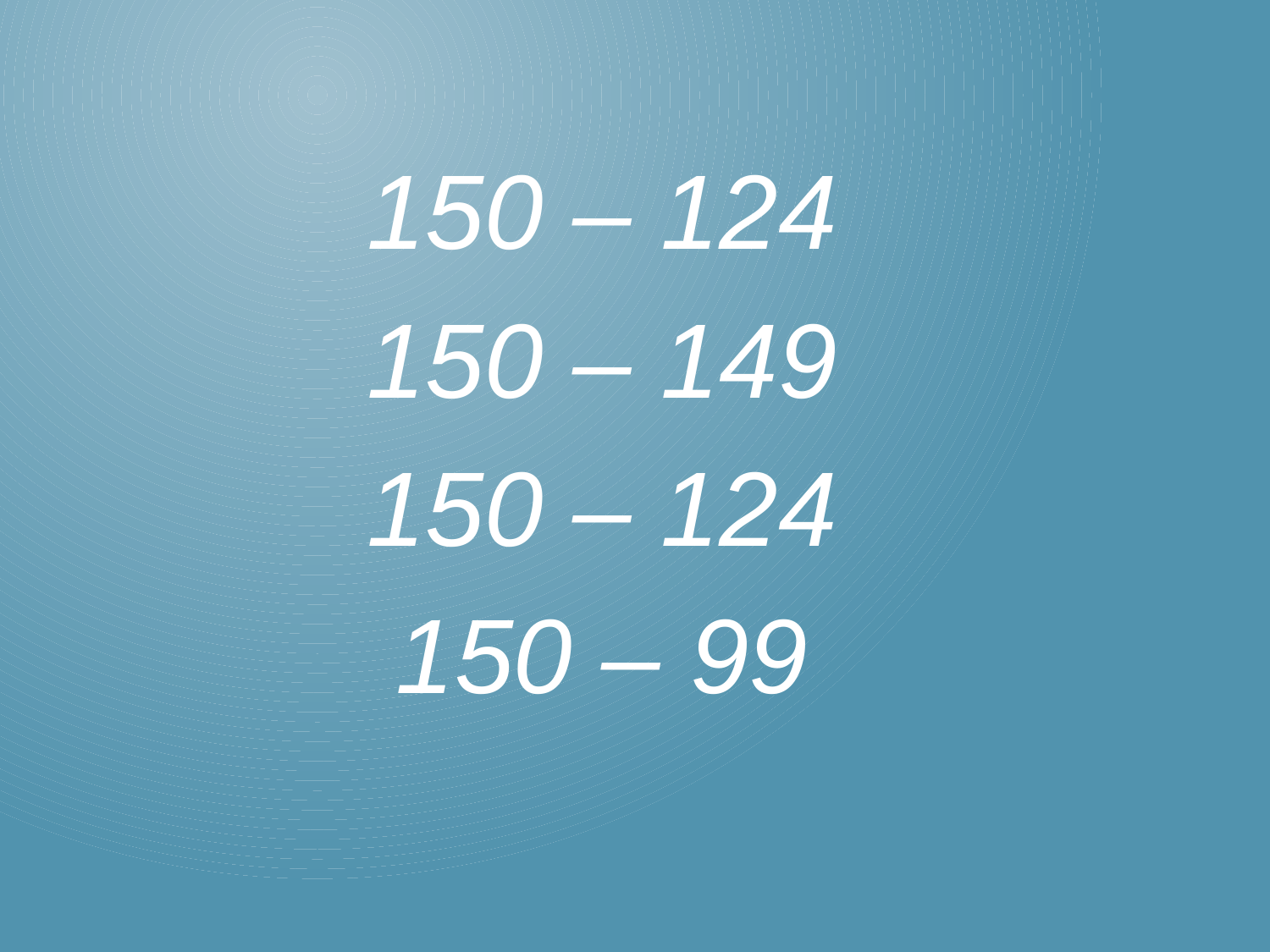

150 – 124
150 – 149
150 – 124
150 – 99